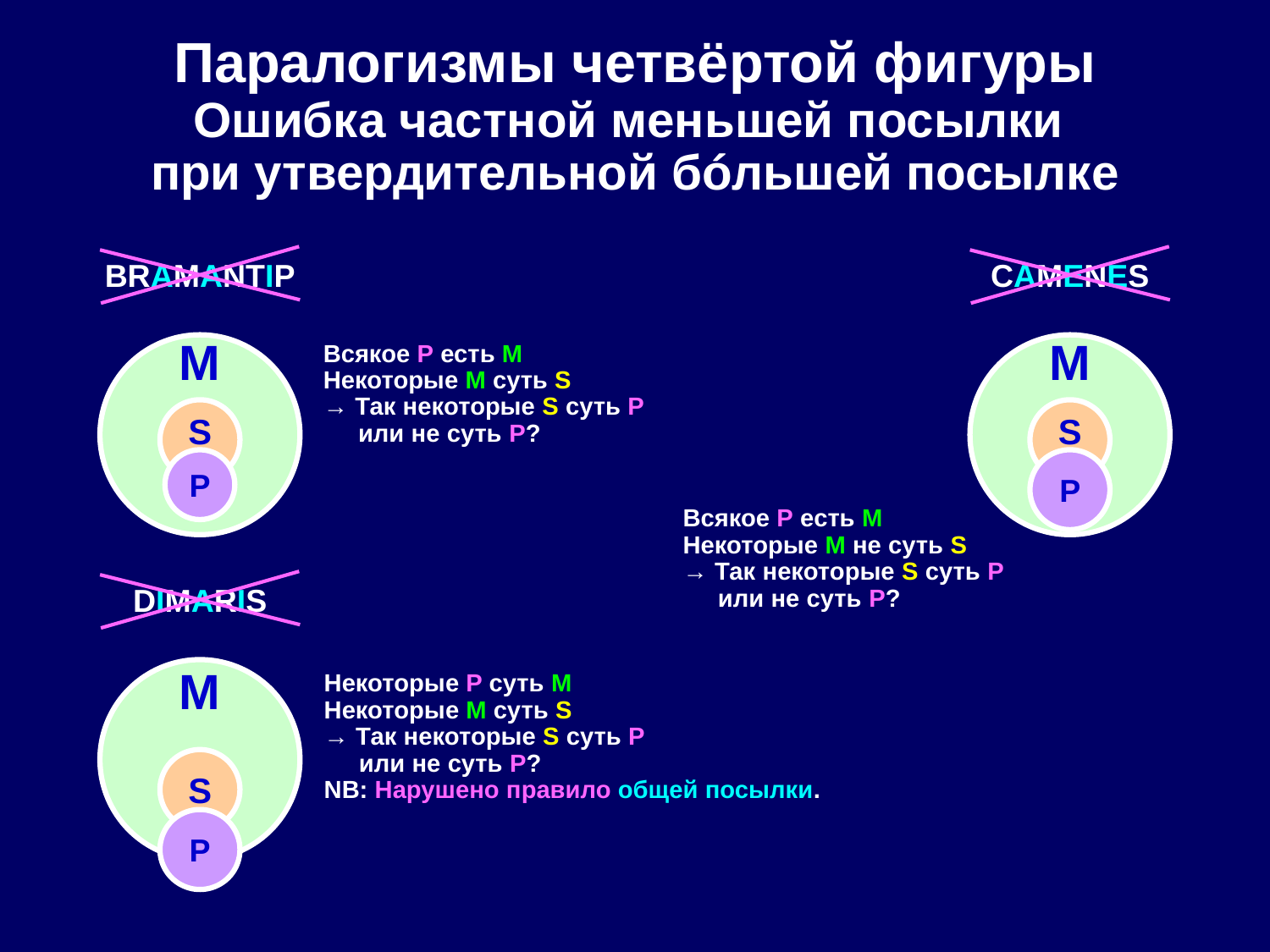

# Паралогизмы четвёртой фигуры Ошибка частной меньшей посылки при утвердительной бóльшей посылке
BRAMANTIP
CAMENES
M

Всякое P есть M
Некоторые M суть S
→ Так некоторые S суть P
     или не суть P?
M

S
S
P
P
Всякое P есть M
Некоторые M не суть S
→ Так некоторые S суть P
     или не суть P?
DIMARIS
M
Некоторые P суть M
Некоторые M суть S
→ Так некоторые S суть P
     или не суть P?
NB: Нарушено правило общей посылки.
S
P